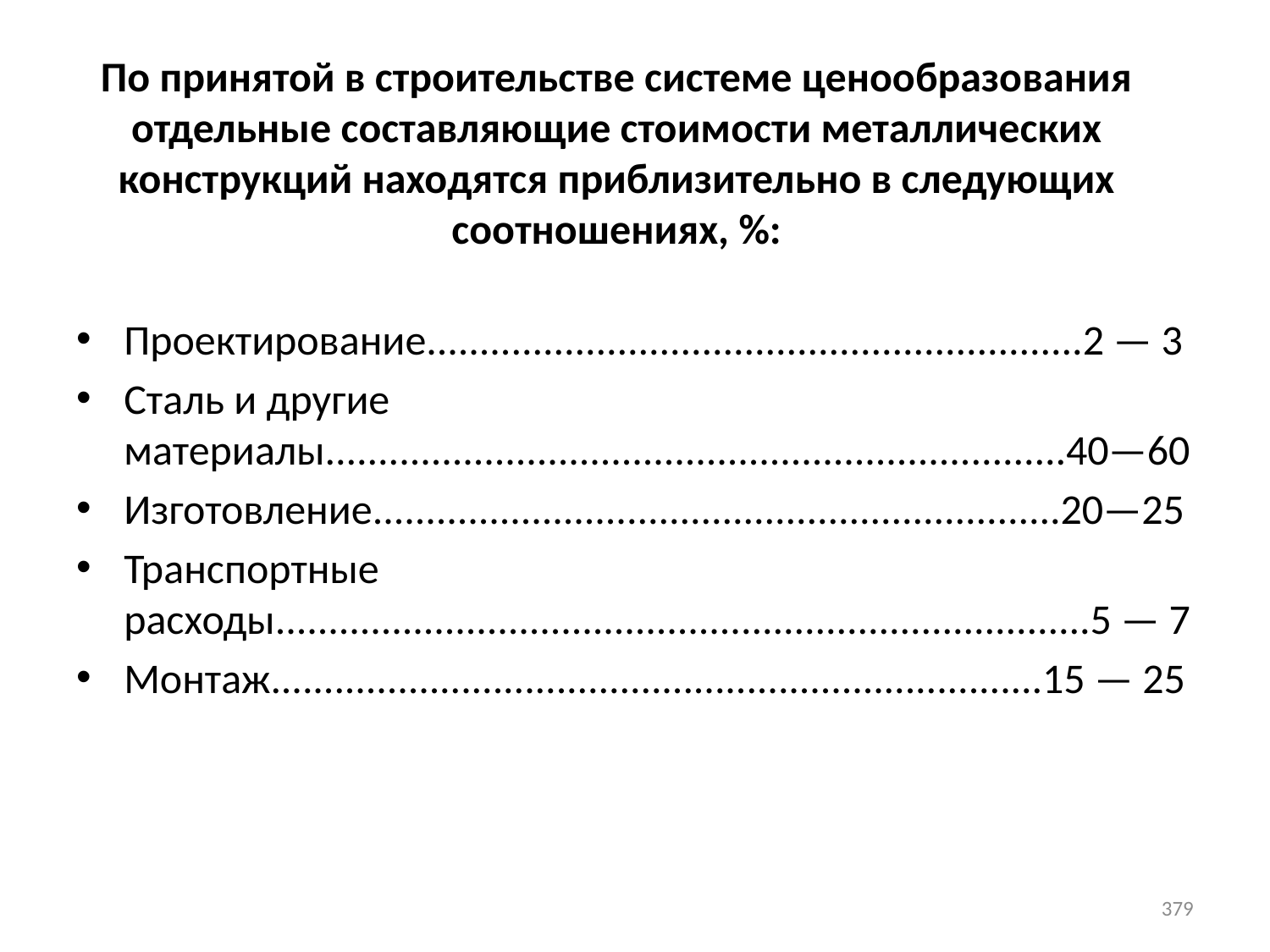

По принятой в строительстве системе ценообразования отдельные составляющие стоимости металлических конструкций находятся приблизительно в следующих соотношениях, %:
Проектирование..............................................................2 — 3
Сталь и другие материалы......................................................................40—60
Изготовление.................................................................20—25
Транспортные расходы.............................................................................5 — 7
Монтаж.........................................................................15 — 25
379